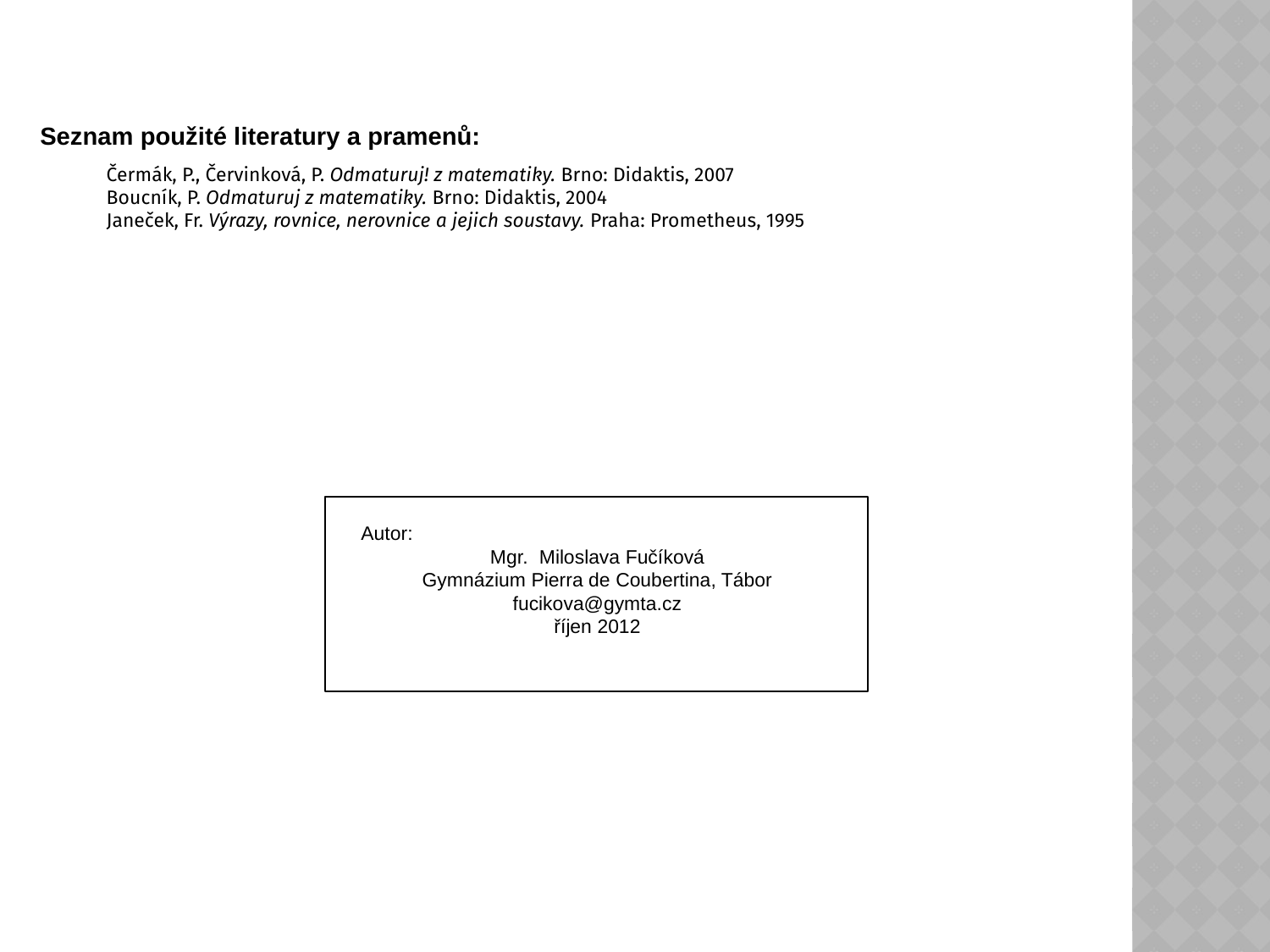

Seznam použité literatury a pramenů:
Čermák, P., Červinková, P. Odmaturuj! z matematiky. Brno: Didaktis, 2007
Boucník, P. Odmaturuj z matematiky. Brno: Didaktis, 2004
Janeček, Fr. Výrazy, rovnice, nerovnice a jejich soustavy. Praha: Prometheus, 1995

Autor:
Mgr.  Miloslava Fučíková
Gymnázium Pierra de Coubertina, Tábor
fucikova@gymta.cz
říjen 2012